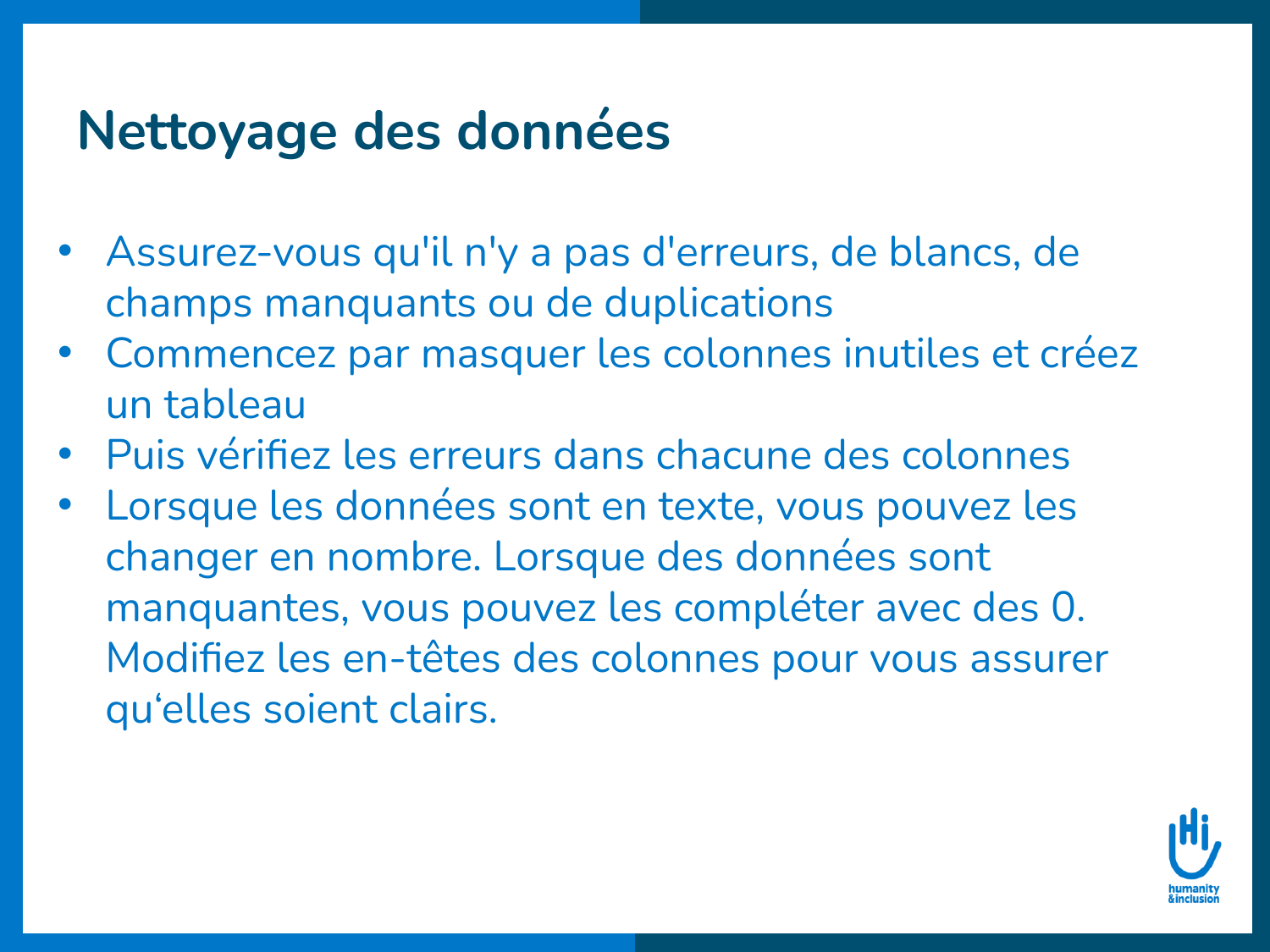

# Nettoyage des données
Assurez-vous qu'il n'y a pas d'erreurs, de blancs, de champs manquants ou de duplications
Commencez par masquer les colonnes inutiles et créez un tableau
Puis vérifiez les erreurs dans chacune des colonnes
Lorsque les données sont en texte, vous pouvez les changer en nombre. Lorsque des données sont manquantes, vous pouvez les compléter avec des 0. Modifiez les en-têtes des colonnes pour vous assurer qu‘elles soient clairs.